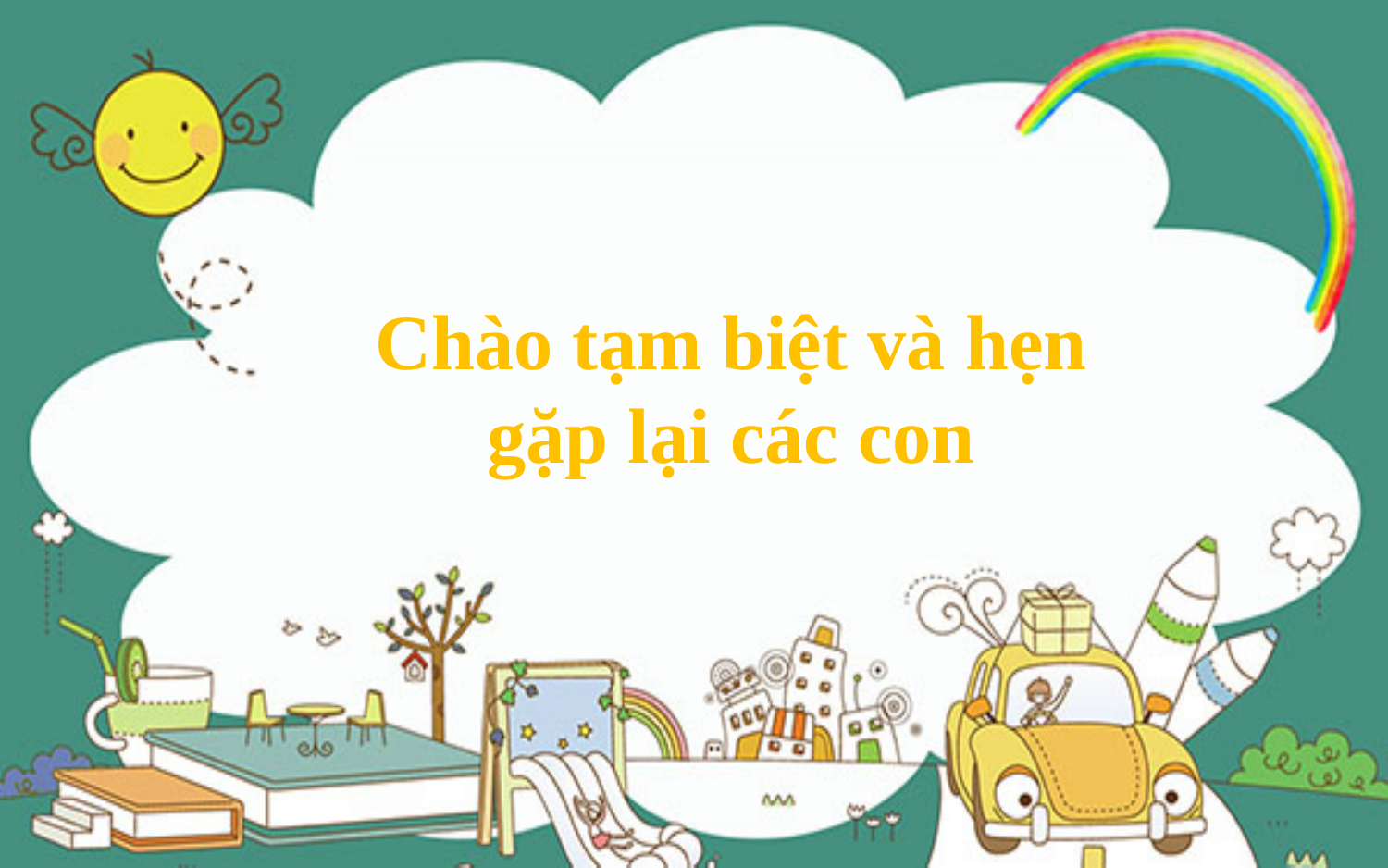

Chào tạm biệt và hẹn gặp lại các con